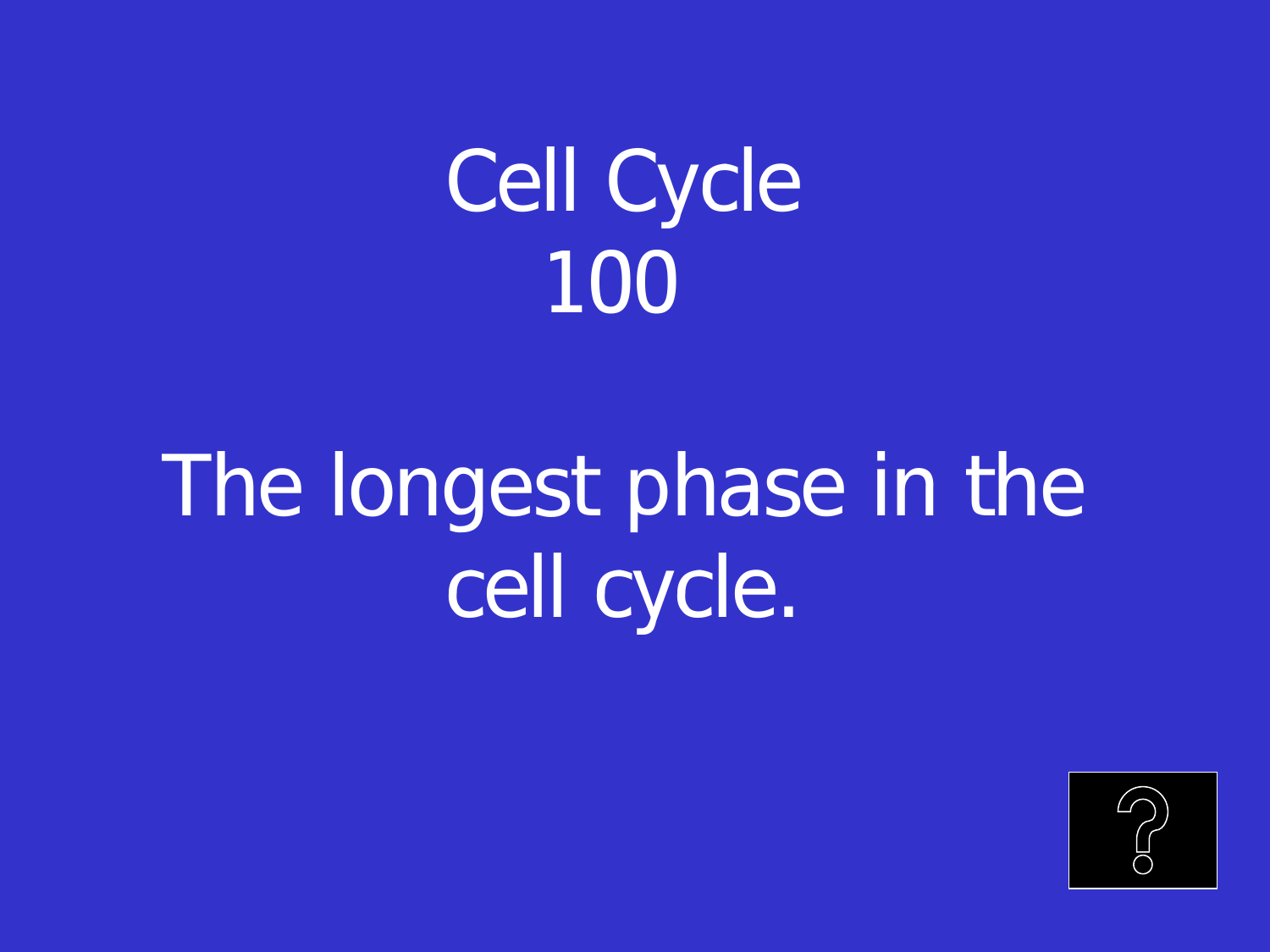

# Cell Cycle 100 The longest phase in the cell cycle.